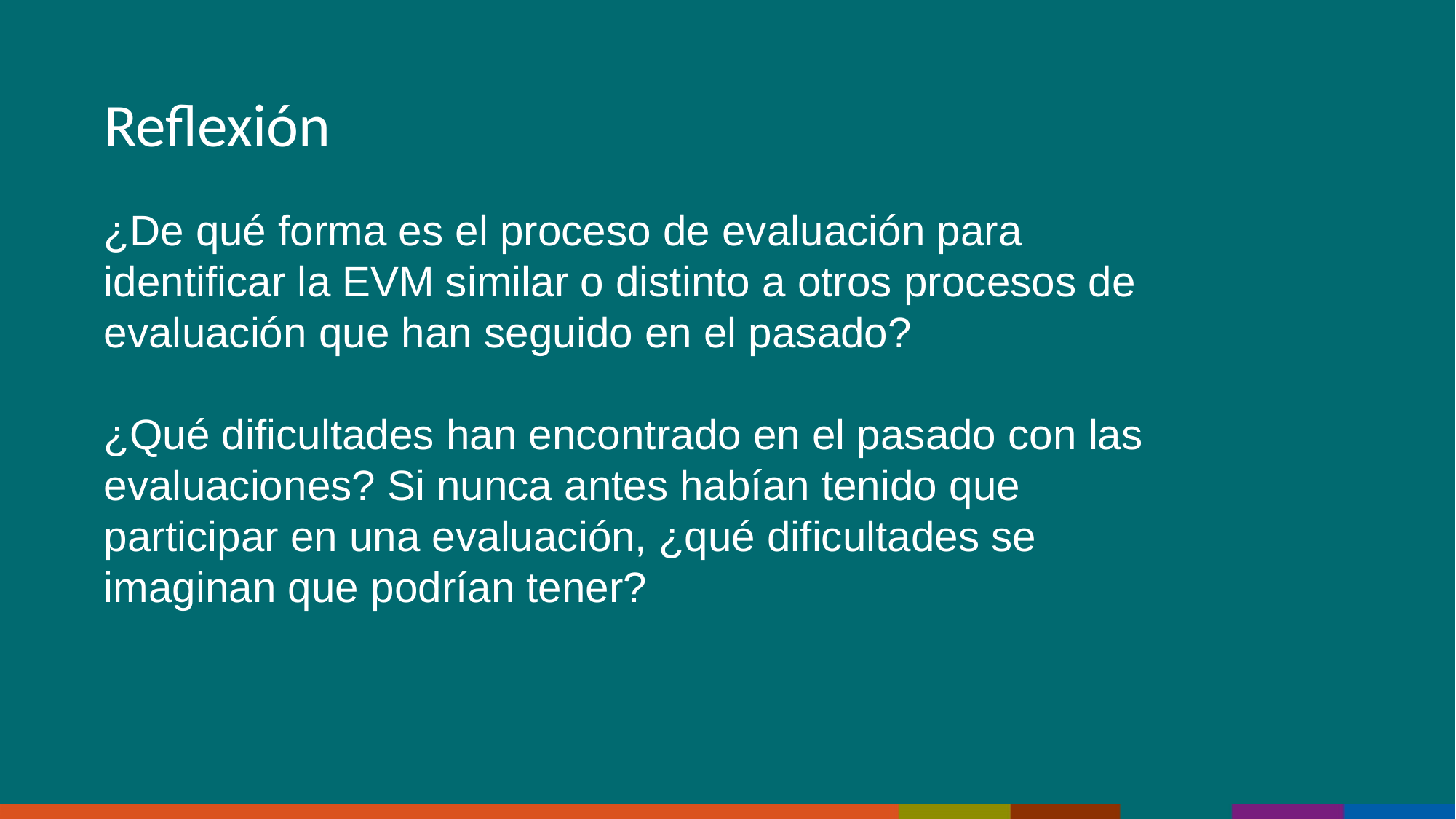

Reflexión
¿De qué forma es el proceso de evaluación para identificar la EVM similar o distinto a otros procesos de evaluación que han seguido en el pasado?

¿Qué dificultades han encontrado en el pasado con las evaluaciones? Si nunca antes habían tenido que participar en una evaluación, ¿qué dificultades se imaginan que podrían tener?